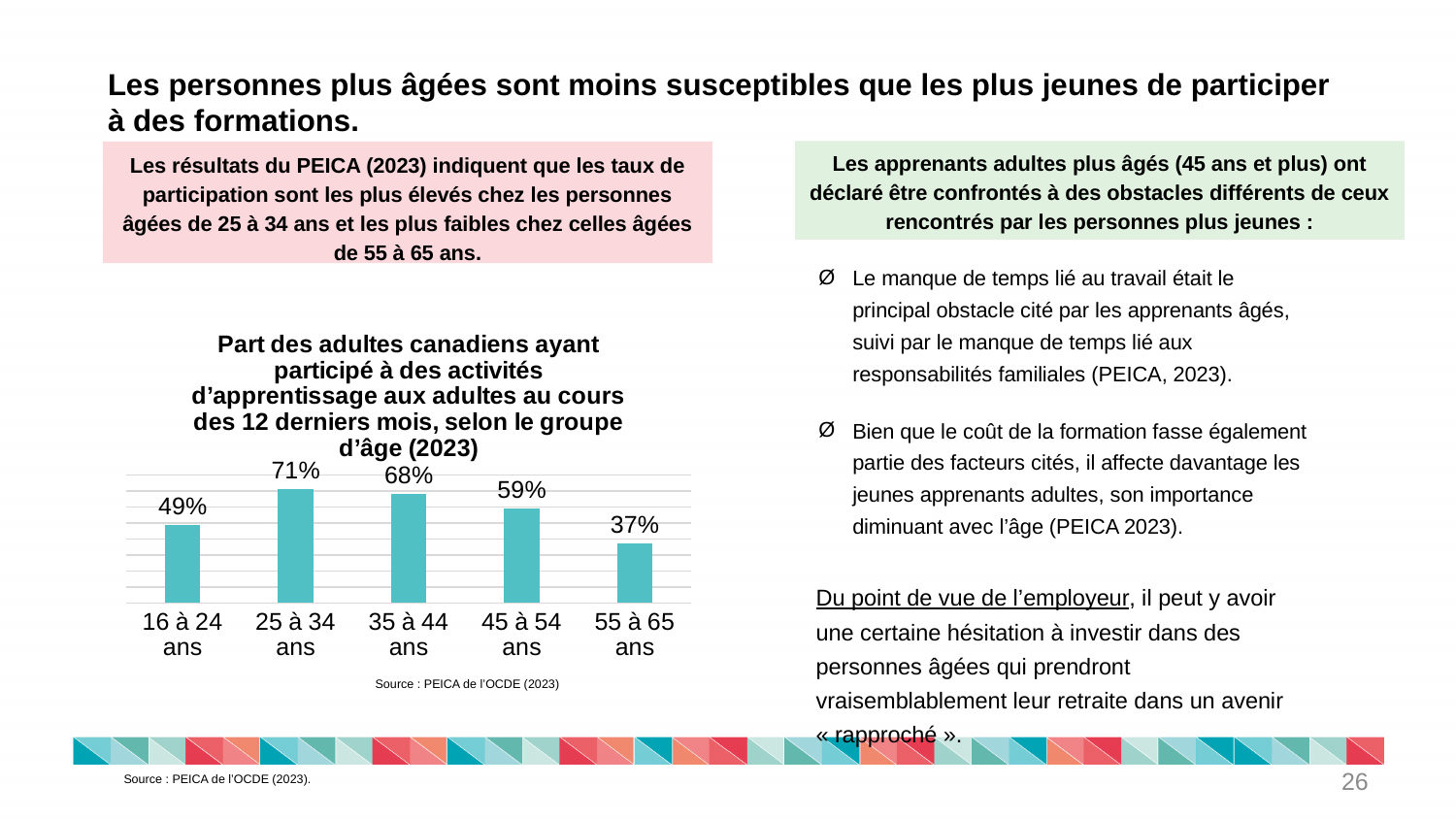

# Les personnes plus âgées sont moins susceptibles que les plus jeunes de participer à des formations.
Les apprenants adultes plus âgés (45 ans et plus) ont déclaré être confrontés à des obstacles différents de ceux rencontrés par les personnes plus jeunes :
Les résultats du PEICA (2023) indiquent que les taux de participation sont les plus élevés chez les personnes âgées de 25 à 34 ans et les plus faibles chez celles âgées de 55 à 65 ans.

Le manque de temps lié au travail était le principal obstacle cité par les apprenants âgés, suivi par le manque de temps lié aux responsabilités familiales (PEICA, 2023).

Bien que le coût de la formation fasse également partie des facteurs cités, il affecte davantage les jeunes apprenants adultes, son importance diminuant avec l’âge (PEICA 2023).

### Chart: Part des adultes canadiens ayant participé à des activités d’apprentissage aux adultes au cours des 12 derniers mois, selon le groupe d’âge (2023)

| Category | Titre |
|---|---|
| 16 à 24 ans | 0.49 |
| 25 à 34 ans | 0.71 |
| 35 à 44 ans | 0.68 |
| 45 à 54 ans | 0.59 |
| 55 à 65 ans | 0.37 |
Du point de vue de l’employeur, il peut y avoir une certaine hésitation à investir dans des personnes âgées qui prendront vraisemblablement leur retraite dans un avenir « rapproché ».
Source : PEICA de l’OCDE (2023)
26
Source : PEICA de l’OCDE (2023).